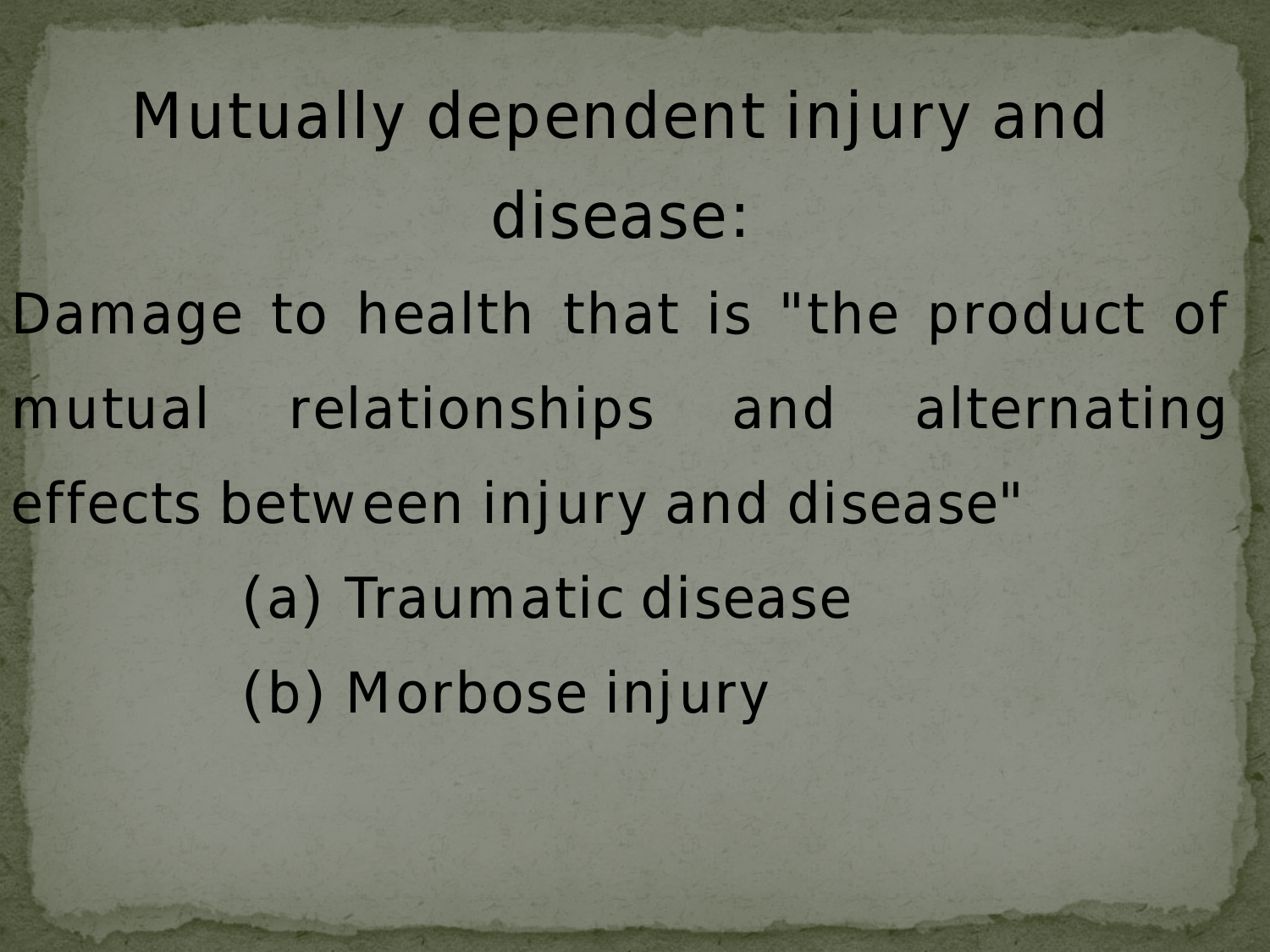

Mutually dependent injury and disease:
Damage to health that is "the product of mutual relationships and alternating effects between injury and disease"
              (a) Traumatic disease
              (b) Morbose injury